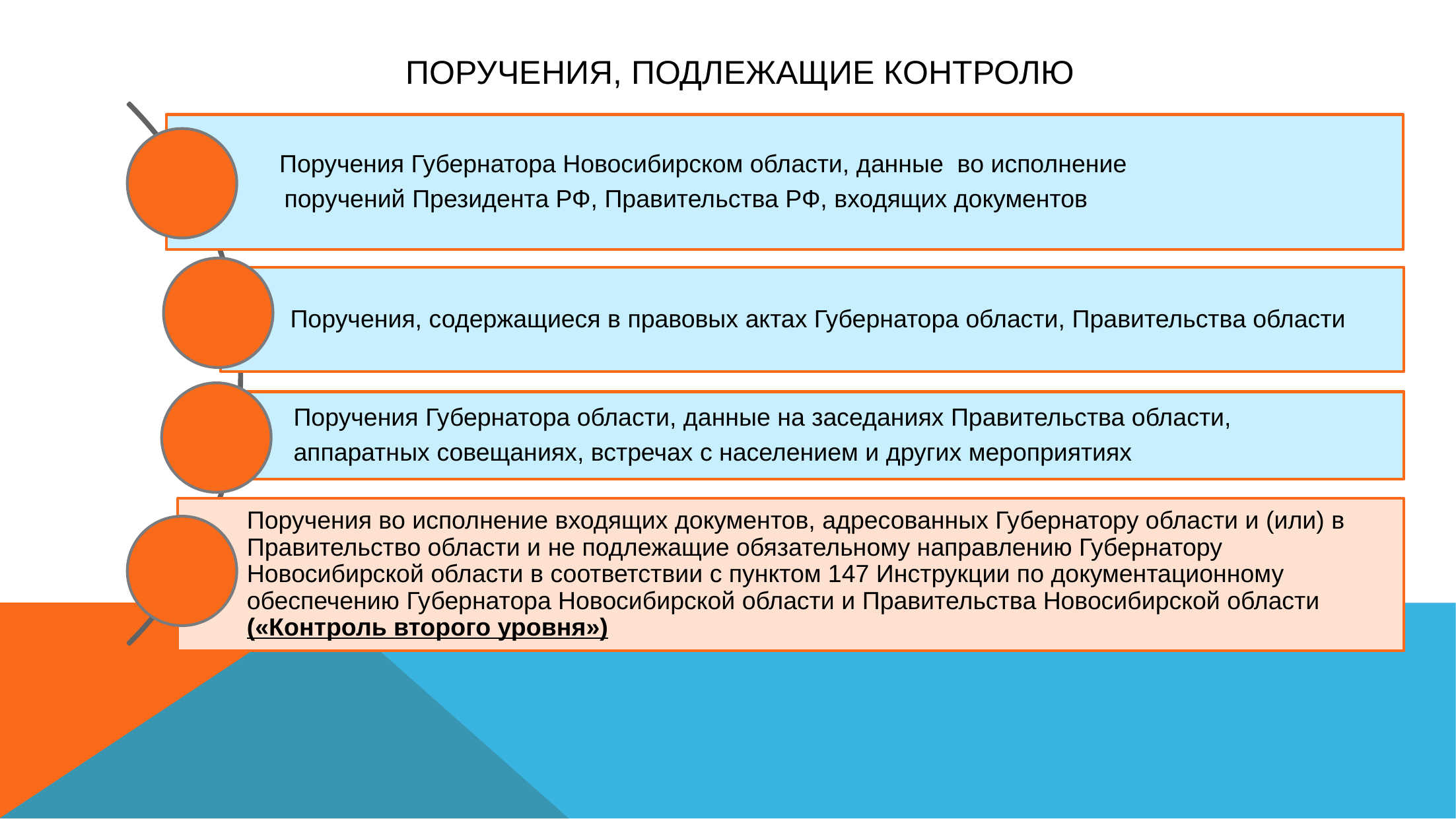

# Поручения, подлежащие контролю
        Поручения Губернатора Новосибирском области, данные  во исполнение
       поручений Президента РФ, Правительства РФ, входящих документов
Поручения, содержащиеся в правовых актах Губернатора области, Правительства области
Поручения Губернатора области, данные на заседаниях Правительства области,
аппаратных совещаниях, встречах с населением и других мероприятиях
Поручения во исполнение входящих документов, адресованных Губернатору области и (или) в Правительство области и не подлежащие обязательному направлению Губернатору Новосибирской области в соответствии с пунктом 147 Инструкции по документационному обеспечению Губернатора Новосибирской области и Правительства Новосибирской области («Контроль второго уровня»)